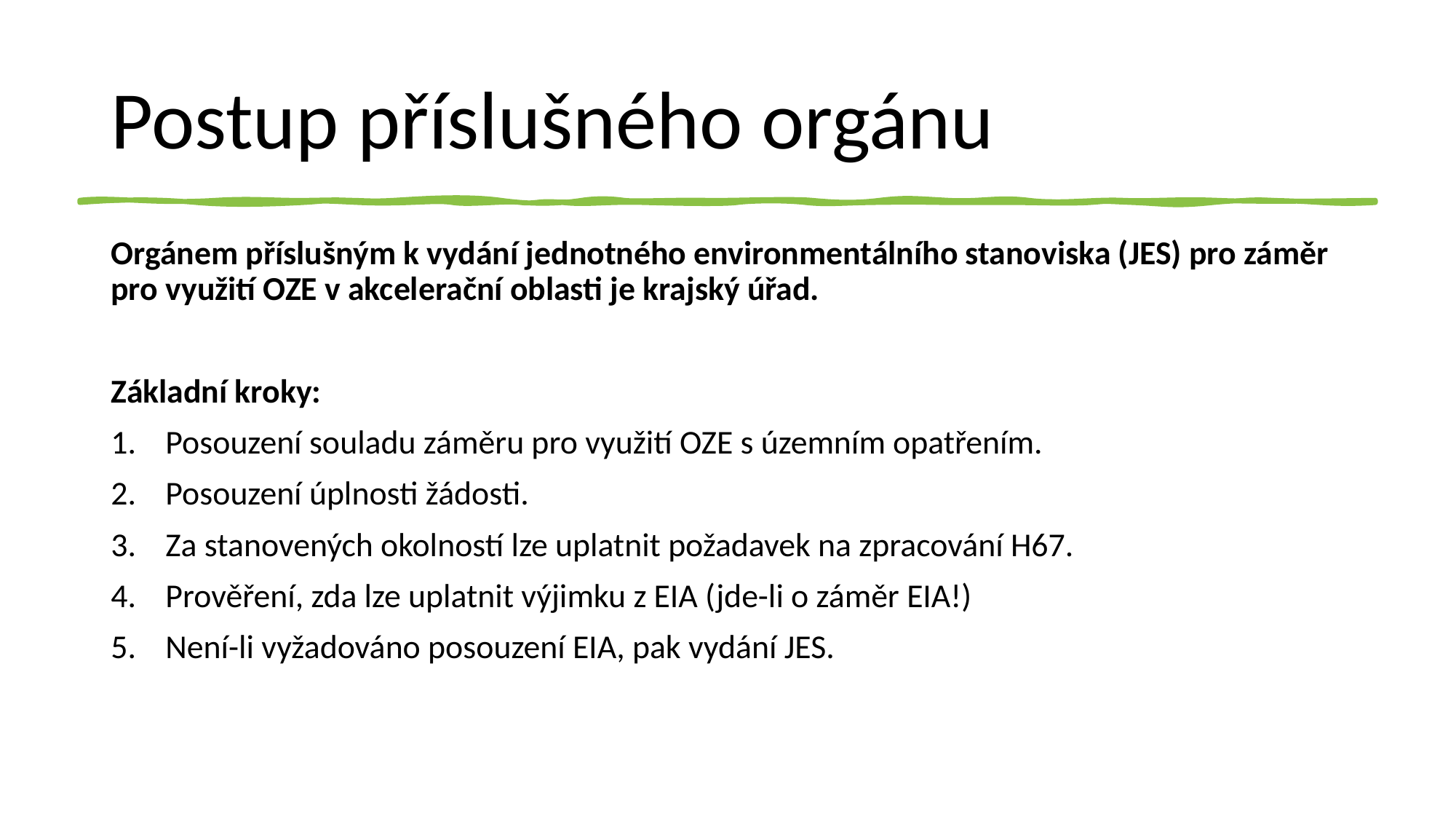

# Postup příslušného orgánu

Orgánem příslušným k vydání jednotného environmentálního stanoviska (JES) pro záměr pro využití OZE v akcelerační oblasti je krajský úřad.

Základní kroky:
Posouzení souladu záměru pro využití OZE s územním opatřením.
Posouzení úplnosti žádosti.
Za stanovených okolností lze uplatnit požadavek na zpracování H67.
Prověření, zda lze uplatnit výjimku z EIA (jde-li o záměr EIA!)
Není-li vyžadováno posouzení EIA, pak vydání JES.